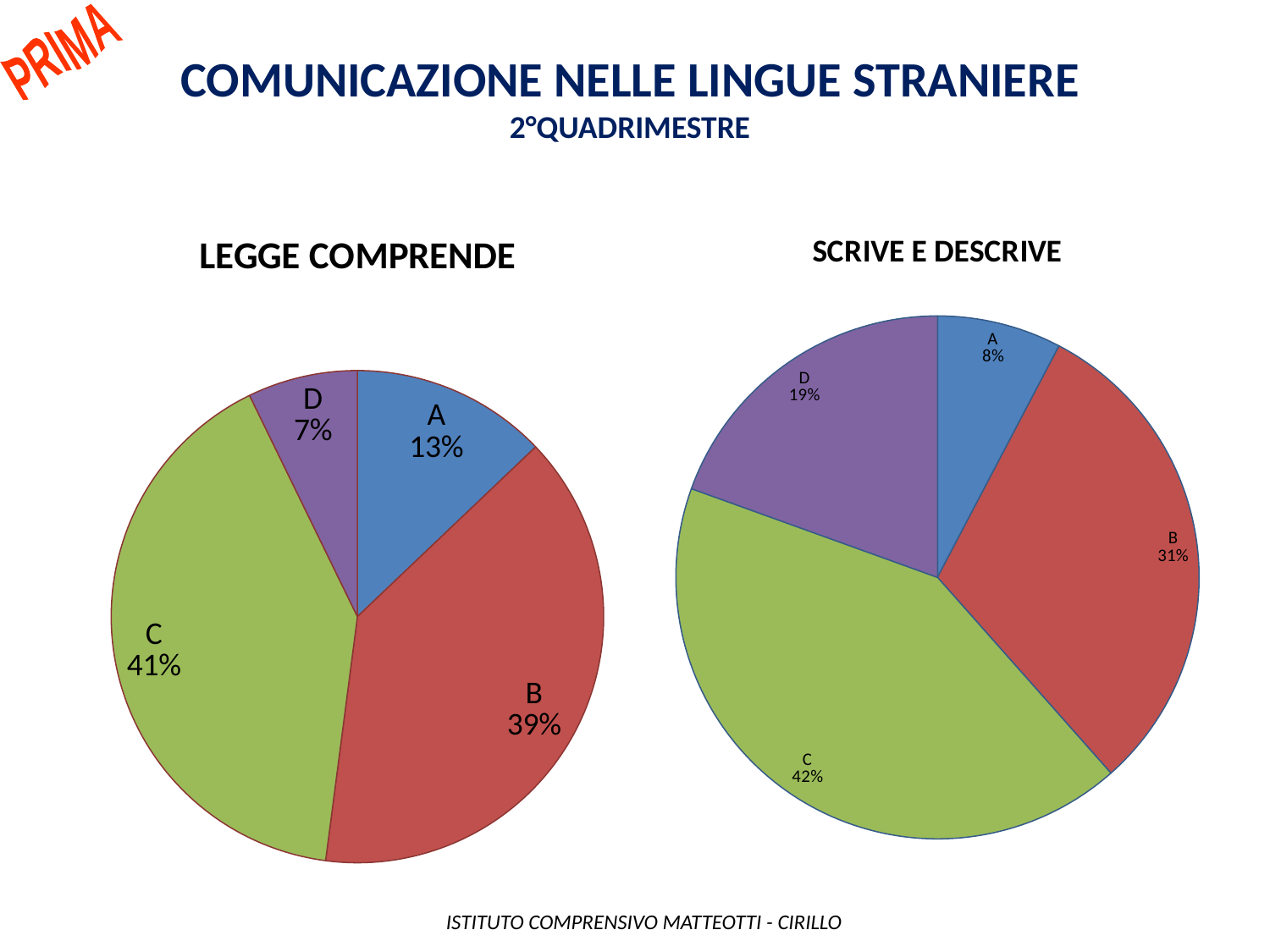

PRIMA
Comunicazione nelle lingue straniere
2°QUADRIMESTRE

### Chart: LEGGE COMPRENDE

| Category |  |
|---|---|
| A | 25.0 |
| B | 76.0 |
| C | 79.0 |
| D | 14.0 |

### Chart: SCRIVE E DESCRIVE

| Category |  |
|---|---|
| A | 15.0 |
| B | 60.0 |
| C | 82.0 |
| D | 38.0 |
 ISTITUTO COMPRENSIVO MATTEOTTI - CIRILLO